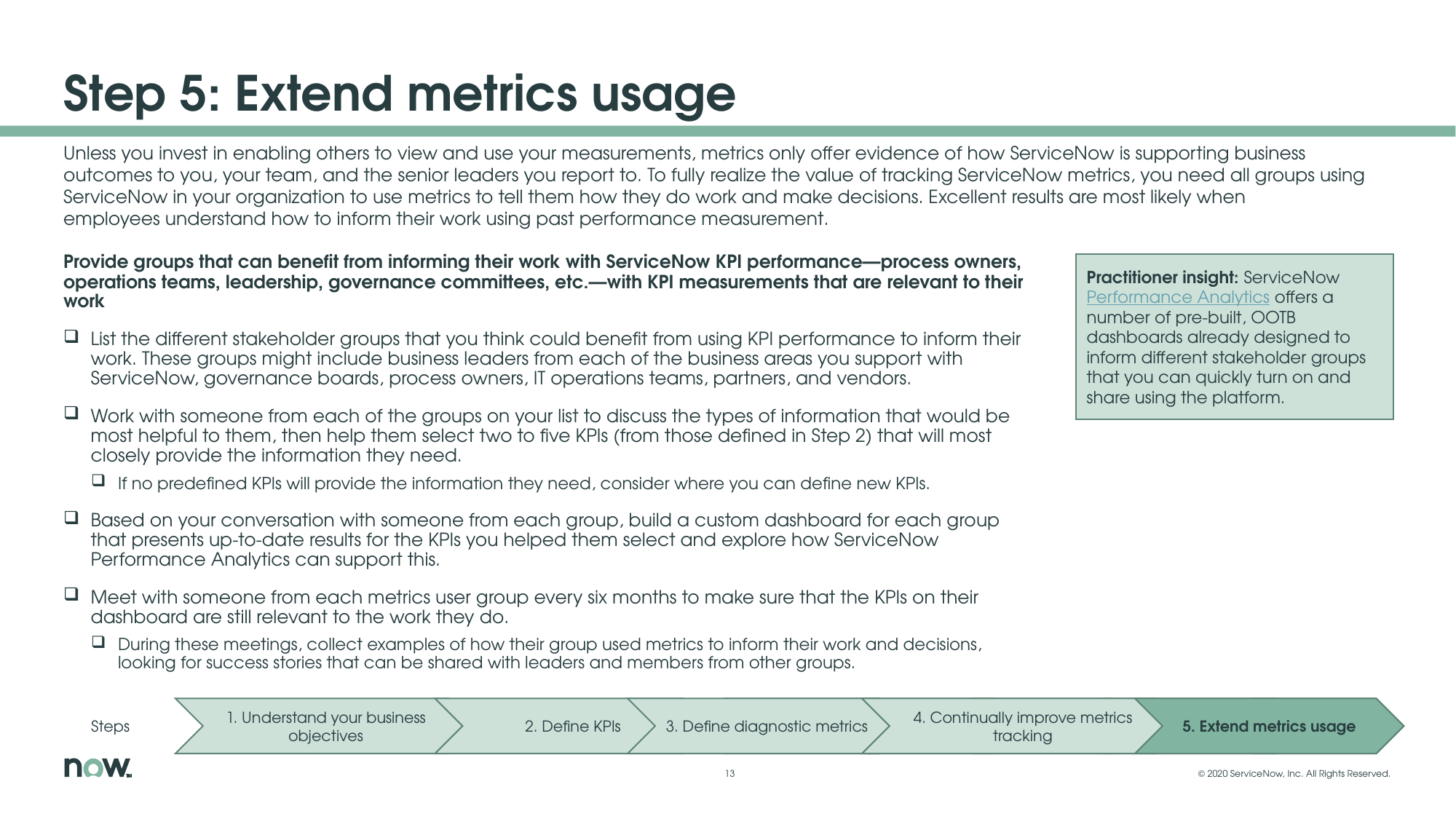

# Step 5: Extend metrics usage

Unless you invest in enabling others to view and use your measurements, metrics only offer evidence of how ServiceNow is supporting business outcomes to you, your team, and the senior leaders you report to. To fully realize the value of tracking ServiceNow metrics, you need all groups using ServiceNow in your organization to use metrics to tell them how they do work and make decisions. Excellent results are most likely when employees understand how to inform their work using past performance measurement.
Provide groups that can benefit from informing their work with ServiceNow KPI performance—process owners, operations teams, leadership, governance committees, etc.—with KPI measurements that are relevant to their work
List the different stakeholder groups that you think could benefit from using KPI performance to inform their work. These groups might include business leaders from each of the business areas you support with ServiceNow, governance boards, process owners, IT operations teams, partners, and vendors.
Work with someone from each of the groups on your list to discuss the types of information that would be most helpful to them, then help them select two to five KPIs (from those defined in Step 2) that will most closely provide the information they need.
If no predefined KPIs will provide the information they need, consider where you can define new KPIs.
Based on your conversation with someone from each group, build a custom dashboard for each group that presents up-to-date results for the KPIs you helped them select and explore how ServiceNow Performance Analytics can support this.
Meet with someone from each metrics user group every six months to make sure that the KPIs on their dashboard are still relevant to the work they do.
During these meetings, collect examples of how their group used metrics to inform their work and decisions, looking for success stories that can be shared with leaders and members from other groups.
Practitioner insight: ServiceNow Performance Analytics offers a number of pre-built, OOTB dashboards already designed to inform different stakeholder groups that you can quickly turn on and share using the platform.
Steps
1. Understand your business objectives
2. Define KPIs
3. Define diagnostic metrics
4. Continually improve metrics tracking
5. Extend metrics usage
Steps
1. Understand business objectives
2. Define KPIs
3. Define diagnostic metrics
4. Continually improve metrics tracking
5. Extend metrics usage